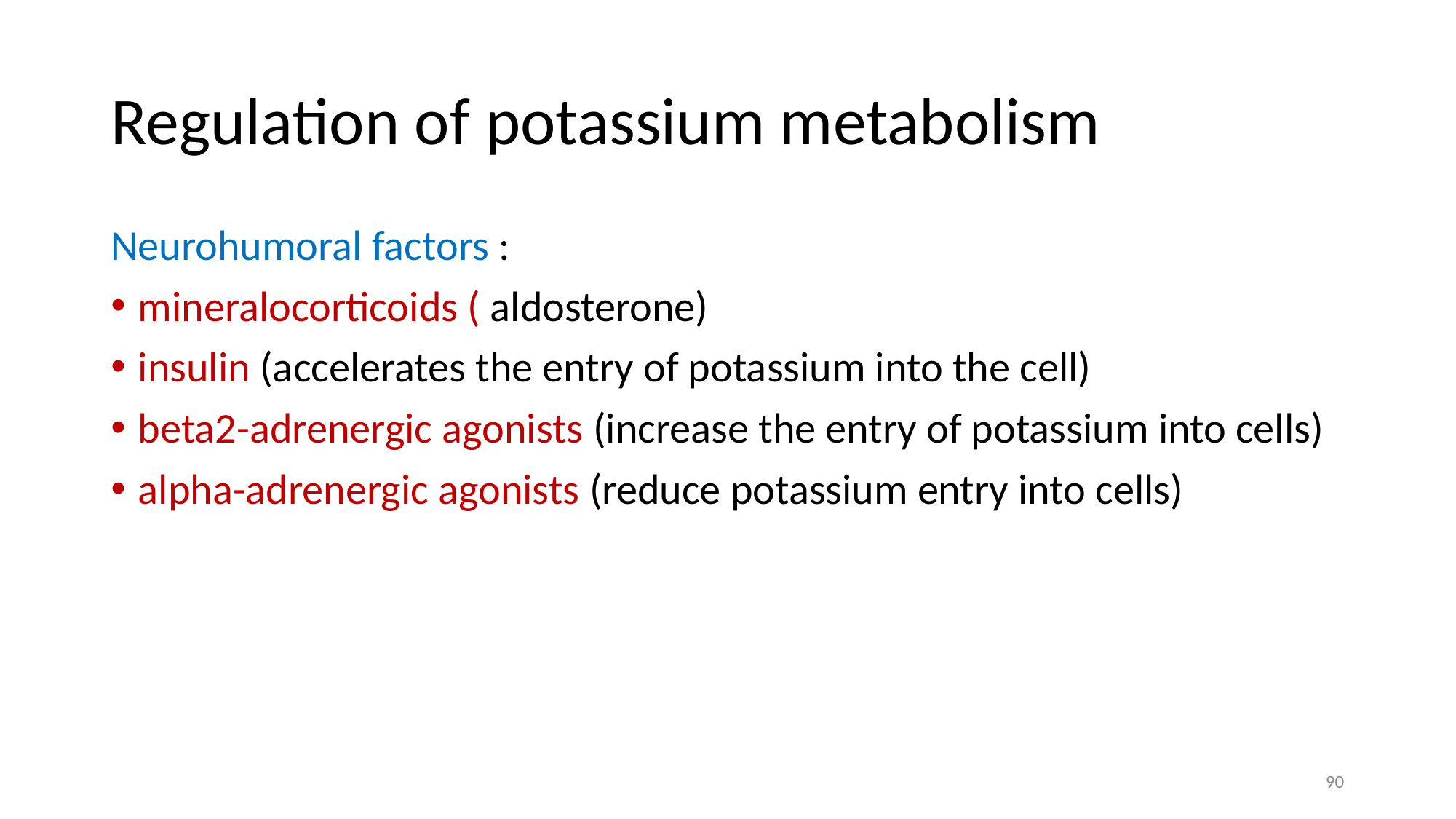

# Regulation of potassium metabolism
Neurohumoral factors :
mineralocorticoids ( aldosterone)
insulin (accelerates the entry of potassium into the cell)
beta2-adrenergic agonists (increase the entry of potassium into cells)
alpha-adrenergic agonists (reduce potassium entry into cells)
90